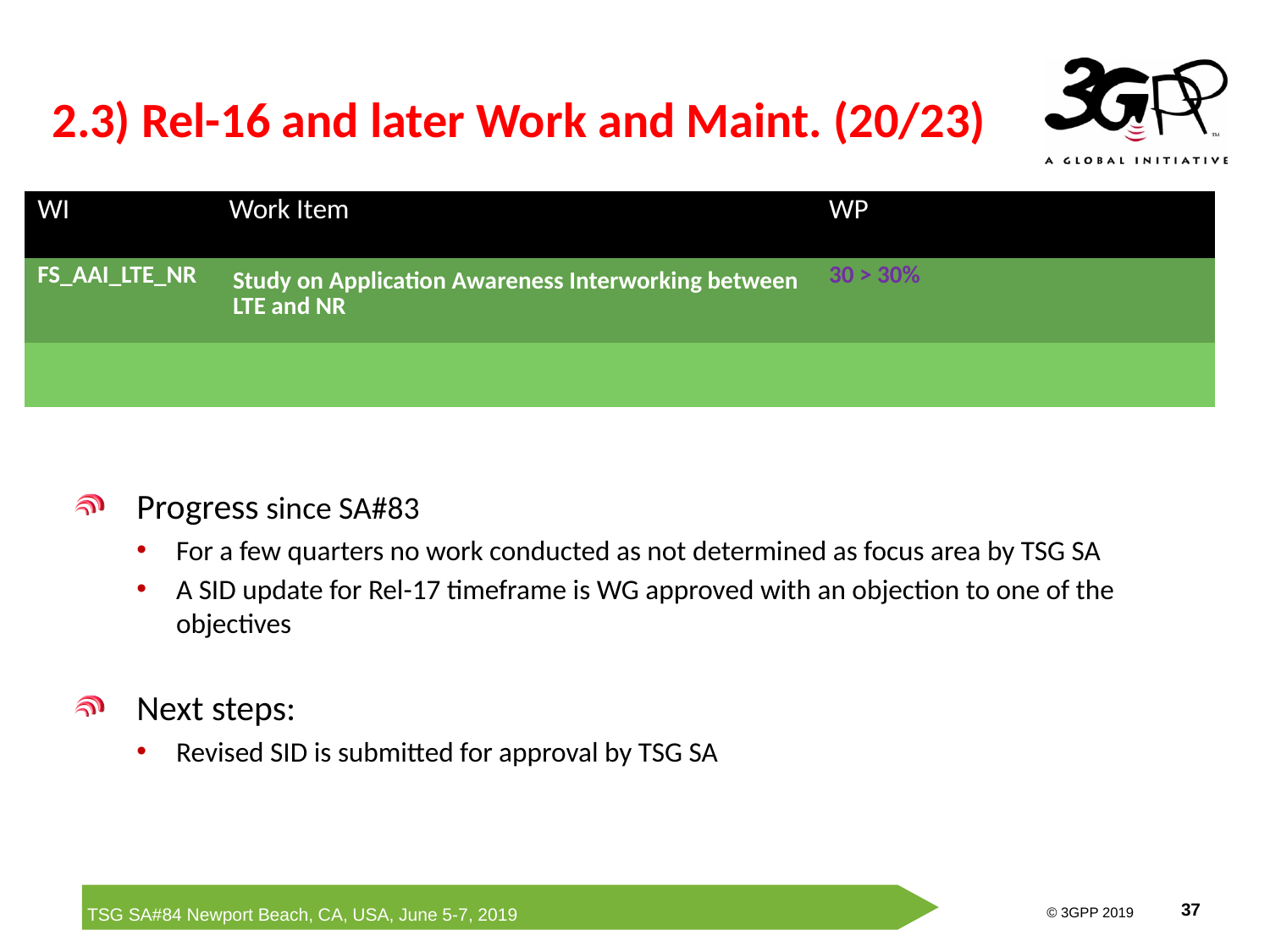

# 2.3) Rel-16 and later Work and Maint. (20/23)
| WI | Work Item | WP |  |  |
| --- | --- | --- | --- | --- |
| FS\_AAI\_LTE\_NR | Study on Application Awareness Interworking between LTE and NR | 30 > 30% |  |  |
|  |  |  |  |  |
Progress since SA#83
For a few quarters no work conducted as not determined as focus area by TSG SA
A SID update for Rel-17 timeframe is WG approved with an objection to one of the objectives

Next steps:
Revised SID is submitted for approval by TSG SA